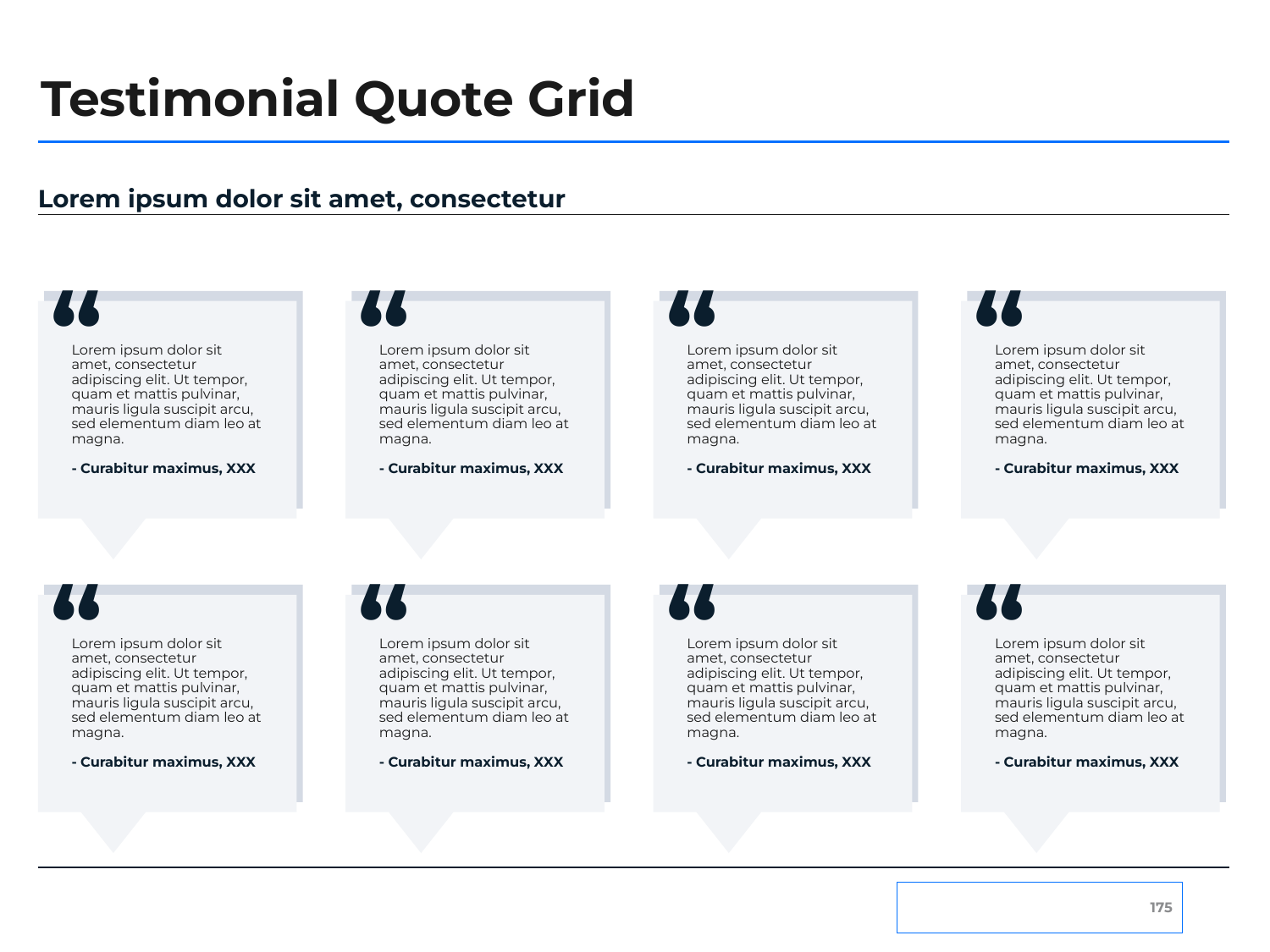

# Testimonial Quote Grid
Lorem ipsum dolor sit amet, consectetur
“
“
“
“

Lorem ipsum dolor sit amet, consectetur adipiscing elit. Ut tempor, quam et mattis pulvinar, mauris ligula suscipit arcu, sed elementum diam leo at magna.
- Curabitur maximus, XXX
Lorem ipsum dolor sit amet, consectetur adipiscing elit. Ut tempor, quam et mattis pulvinar, mauris ligula suscipit arcu, sed elementum diam leo at magna.
- Curabitur maximus, XXX
Lorem ipsum dolor sit amet, consectetur adipiscing elit. Ut tempor, quam et mattis pulvinar, mauris ligula suscipit arcu, sed elementum diam leo at magna.
- Curabitur maximus, XXX
Lorem ipsum dolor sit amet, consectetur adipiscing elit. Ut tempor, quam et mattis pulvinar, mauris ligula suscipit arcu, sed elementum diam leo at magna.
- Curabitur maximus, XXX
“
“
“
“

Lorem ipsum dolor sit amet, consectetur adipiscing elit. Ut tempor, quam et mattis pulvinar, mauris ligula suscipit arcu, sed elementum diam leo at magna.
- Curabitur maximus, XXX
Lorem ipsum dolor sit amet, consectetur adipiscing elit. Ut tempor, quam et mattis pulvinar, mauris ligula suscipit arcu, sed elementum diam leo at magna.
- Curabitur maximus, XXX
Lorem ipsum dolor sit amet, consectetur adipiscing elit. Ut tempor, quam et mattis pulvinar, mauris ligula suscipit arcu, sed elementum diam leo at magna.
- Curabitur maximus, XXX
Lorem ipsum dolor sit amet, consectetur adipiscing elit. Ut tempor, quam et mattis pulvinar, mauris ligula suscipit arcu, sed elementum diam leo at magna.
- Curabitur maximus, XXX
175